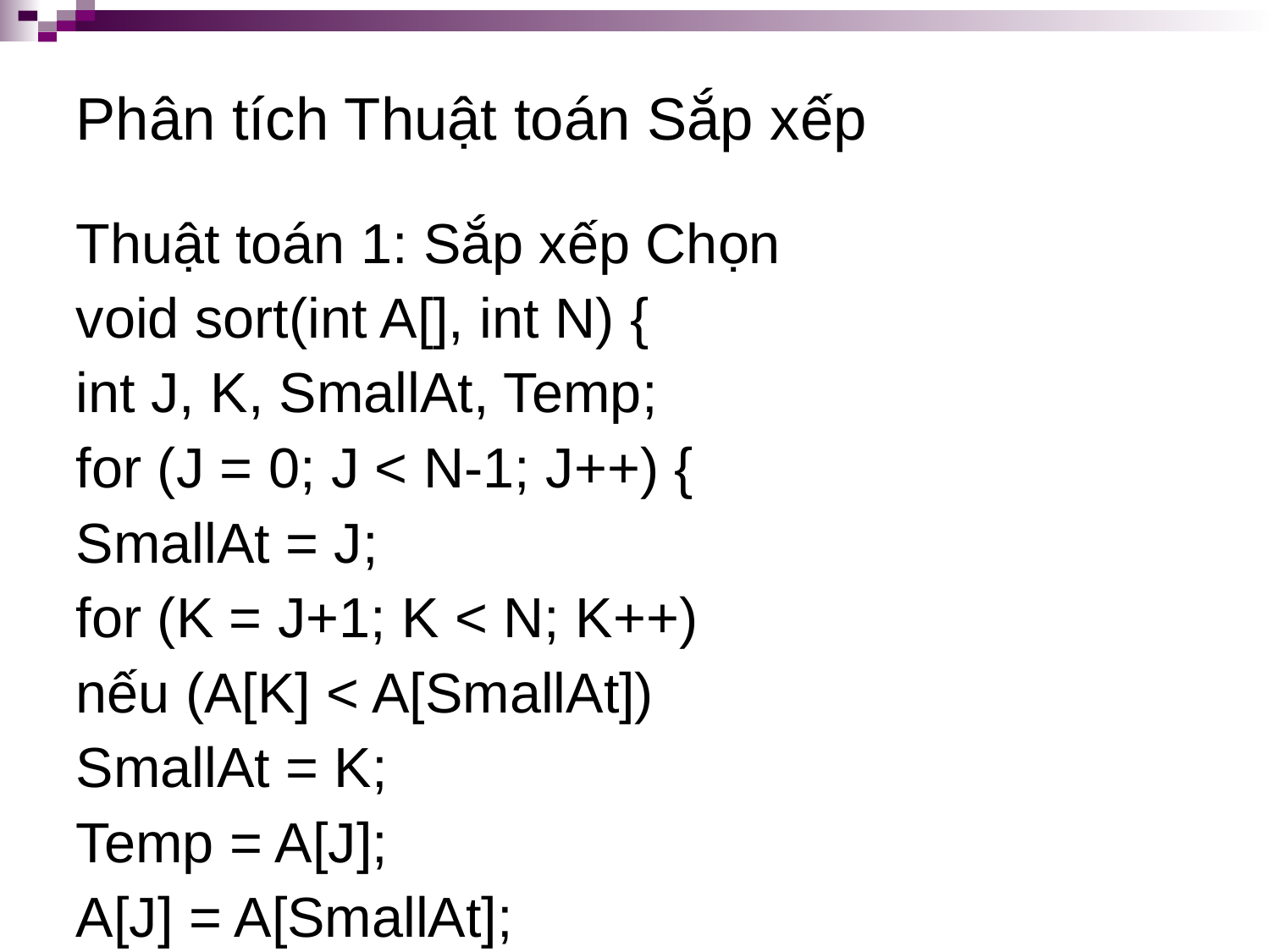

# Phân tích Thuật toán Sắp xếp
Thuật toán 1: Sắp xếp Chọn
void sort(int A[], int N) {
int J, K, SmallAt, Temp;
for (J = 0; J < N-1; J++) {
SmallAt = J;
for (K = J+1; K < N; K++)
nếu (A[K] < A[SmallAt])
SmallAt = K;
Temp = A[J];
A[J] = A[SmallAt];
A[SmallAt] = Temp;
}
}